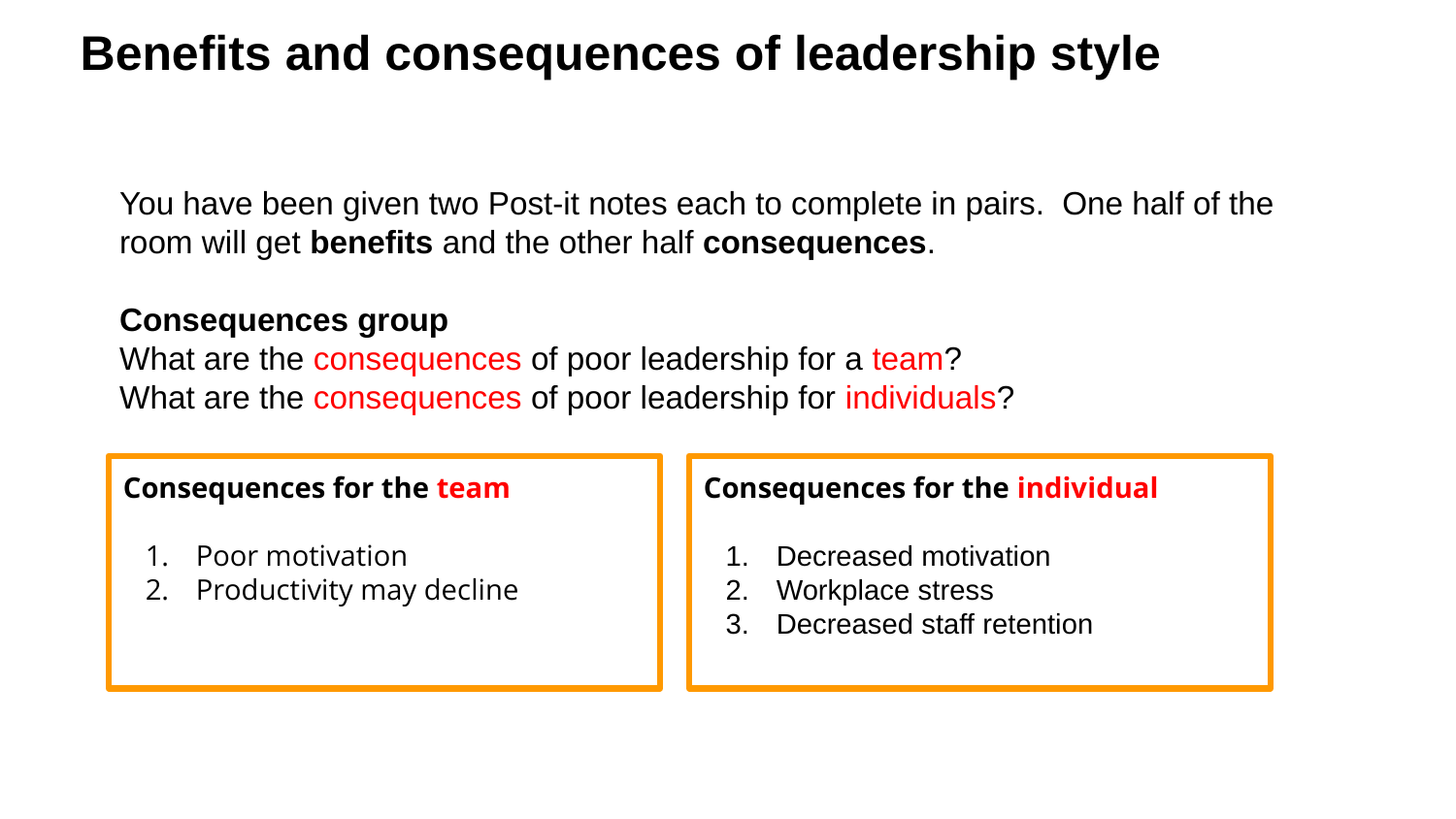

Benefits and consequences of leadership style
You have been given two Post-it notes each to complete in pairs.  One half of the room will get benefits and the other half consequences.

Consequences group
What are the consequences of poor leadership for a team?
What are the consequences of poor leadership for individuals?

Consequences for the team

Poor motivation
Productivity may decline

Consequences for the individual

Decreased motivation
Workplace stress
Decreased staff retention